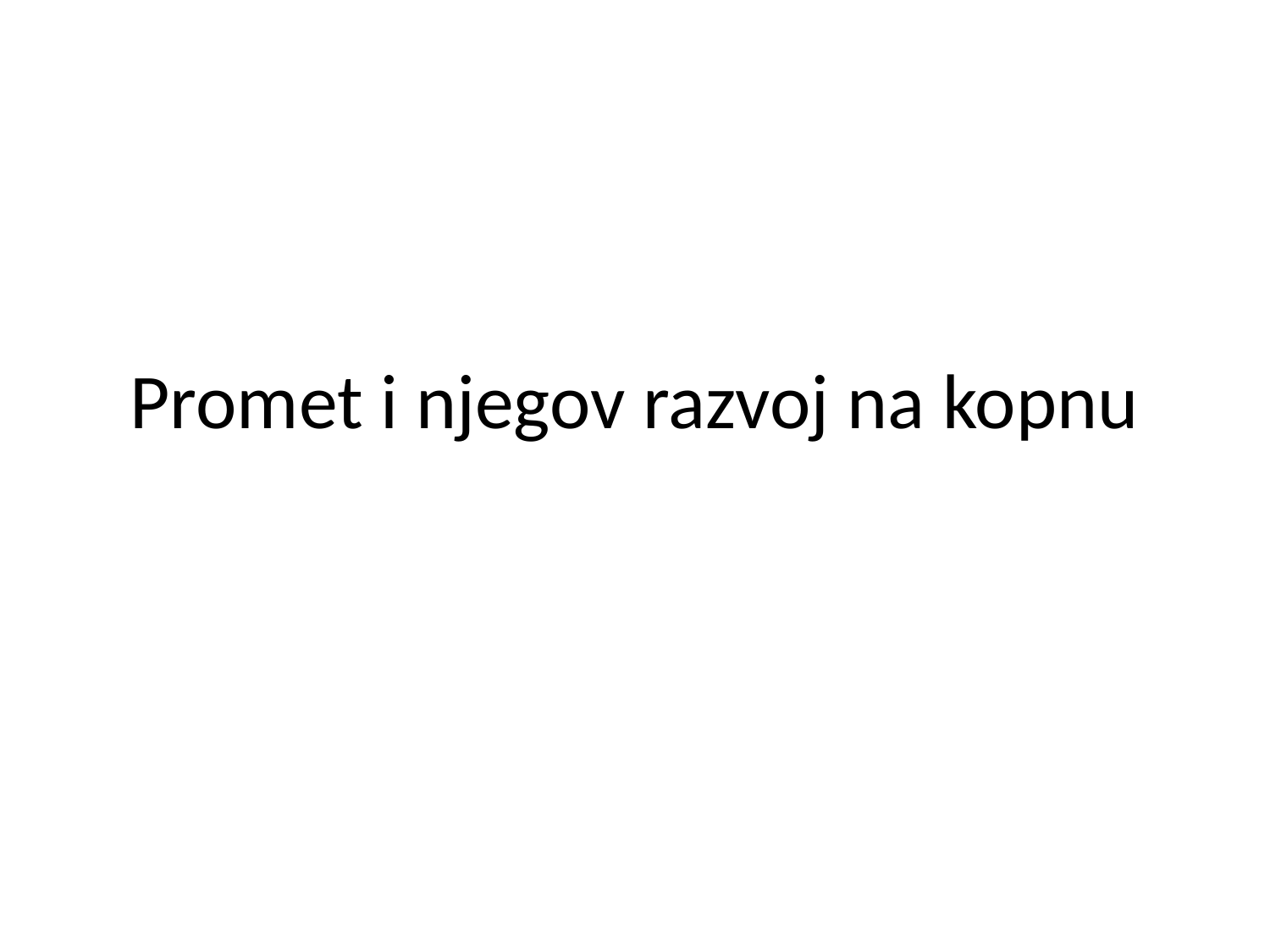

# Promet i njegov razvoj na kopnu